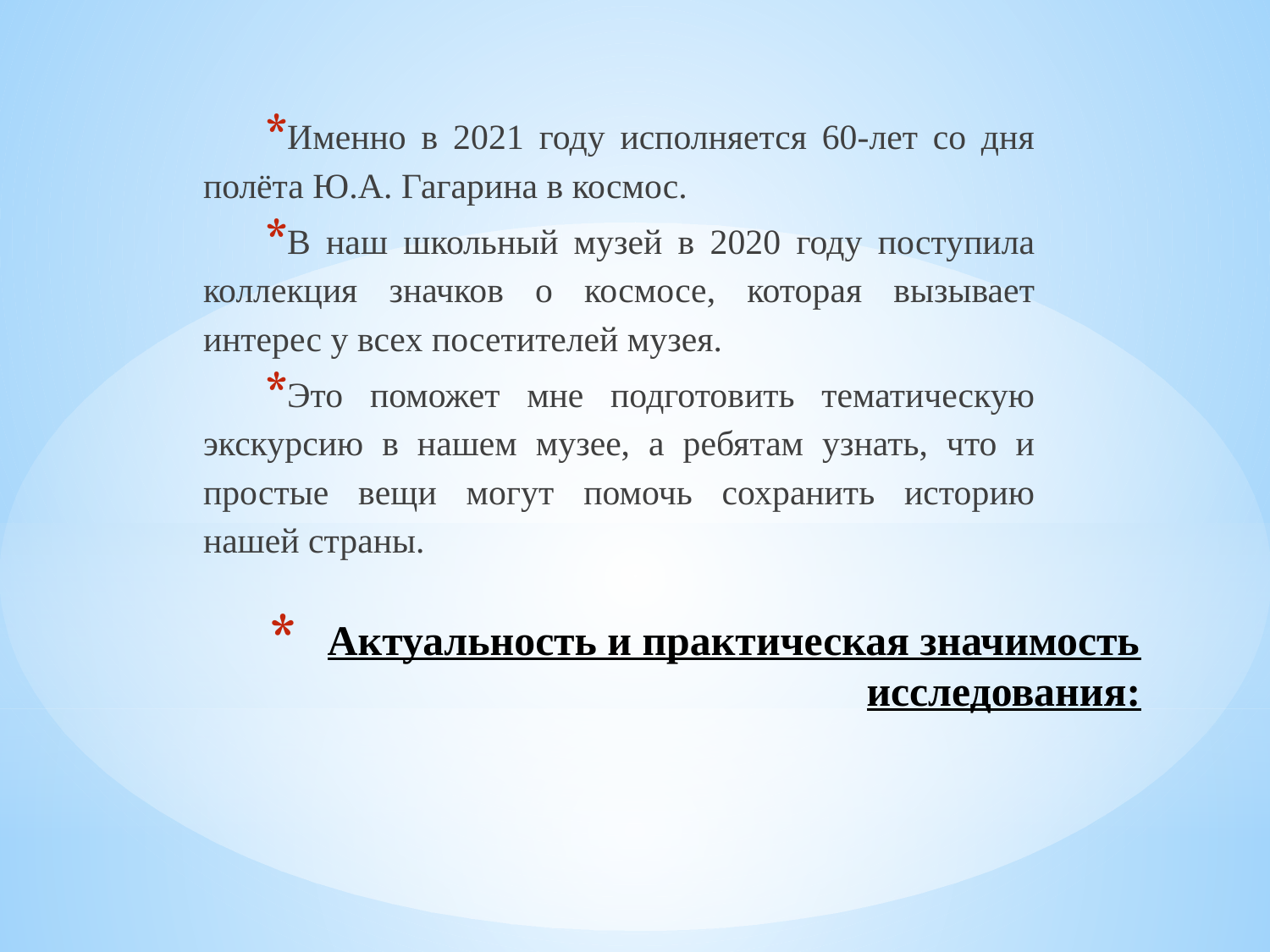

Именно в 2021 году исполняется 60-лет со дня полёта Ю.А. Гагарина в космос.
В наш школьный музей в 2020 году поступила коллекция значков о космосе, которая вызывает интерес у всех посетителей музея.
Это поможет мне подготовить тематическую экскурсию в нашем музее, а ребятам узнать, что и простые вещи могут помочь сохранить историю нашей страны.

# Актуальность и практическая значимость исследования: